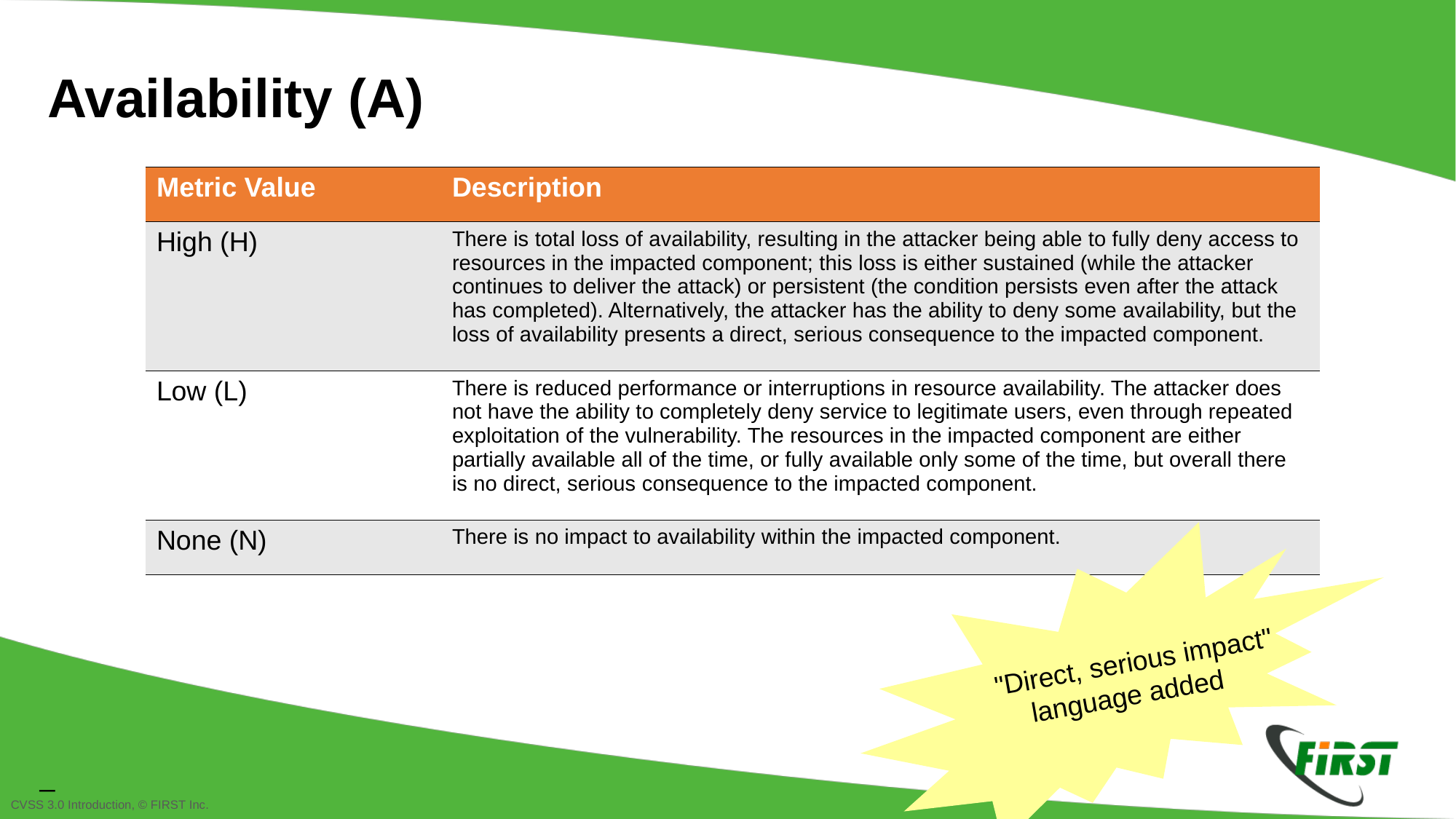

Availability (A)
| Metric Value | Description |
| --- | --- |
| High (H) | There is total loss of availability, resulting in the attacker being able to fully deny access to resources in the impacted component; this loss is either sustained (while the attacker continues to deliver the attack) or persistent (the condition persists even after the attack has completed). Alternatively, the attacker has the ability to deny some availability, but the loss of availability presents a direct, serious consequence to the impacted component. |
| Low (L) | There is reduced performance or interruptions in resource availability. The attacker does not have the ability to completely deny service to legitimate users, even through repeated exploitation of the vulnerability. The resources in the impacted component are either partially available all of the time, or fully available only some of the time, but overall there is no direct, serious consequence to the impacted component. |
| None (N) | There is no impact to availability within the impacted component. |
   "Direct, serious impact"
language added
_